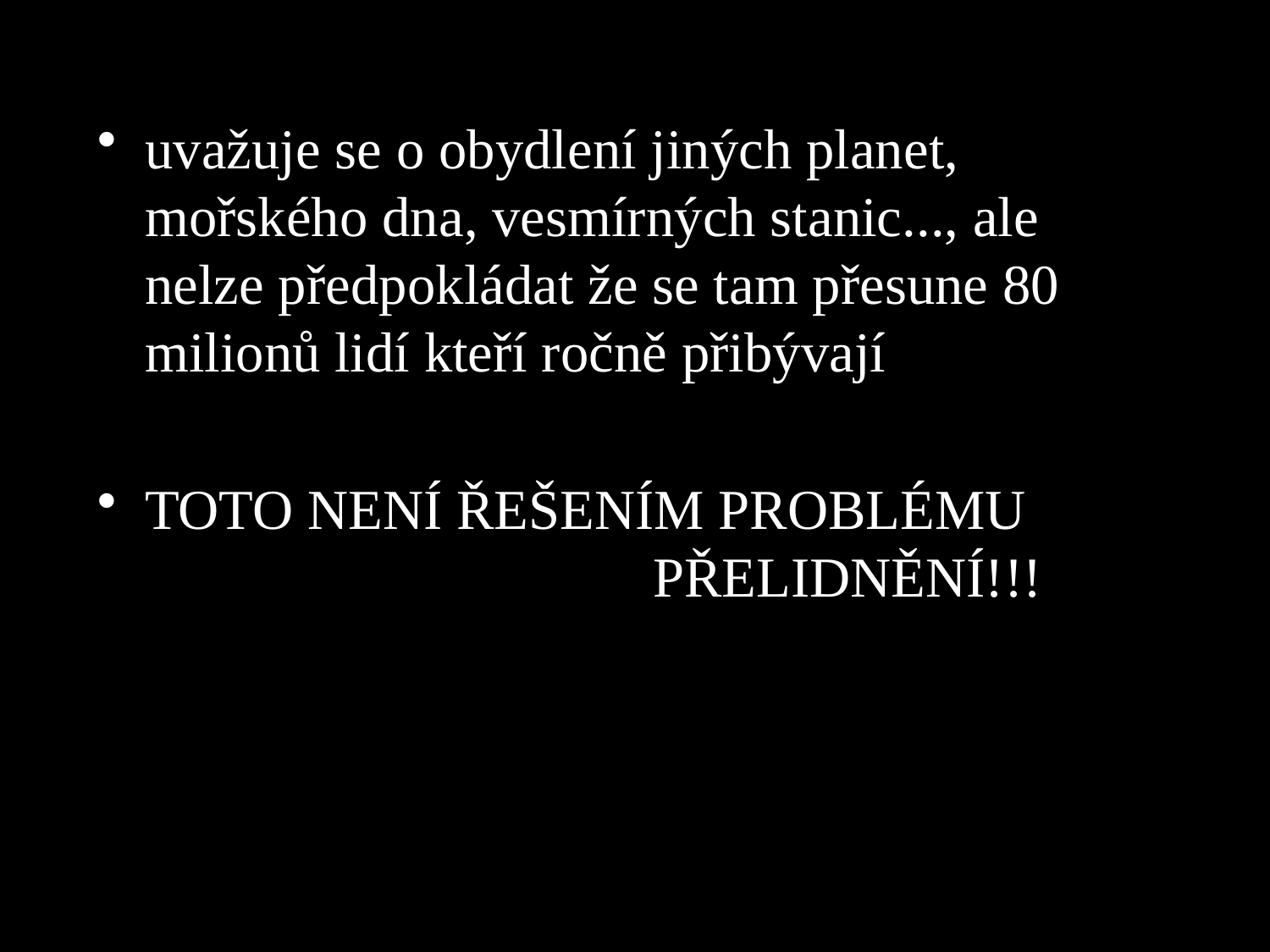

uvažuje se o obydlení jiných planet, mořského dna, vesmírných stanic..., ale nelze předpokládat že se tam přesune 80 milionů lidí kteří ročně přibývají

TOTO NENÍ ŘEŠENÍM PROBLÉMU 				PŘELIDNĚNÍ!!!